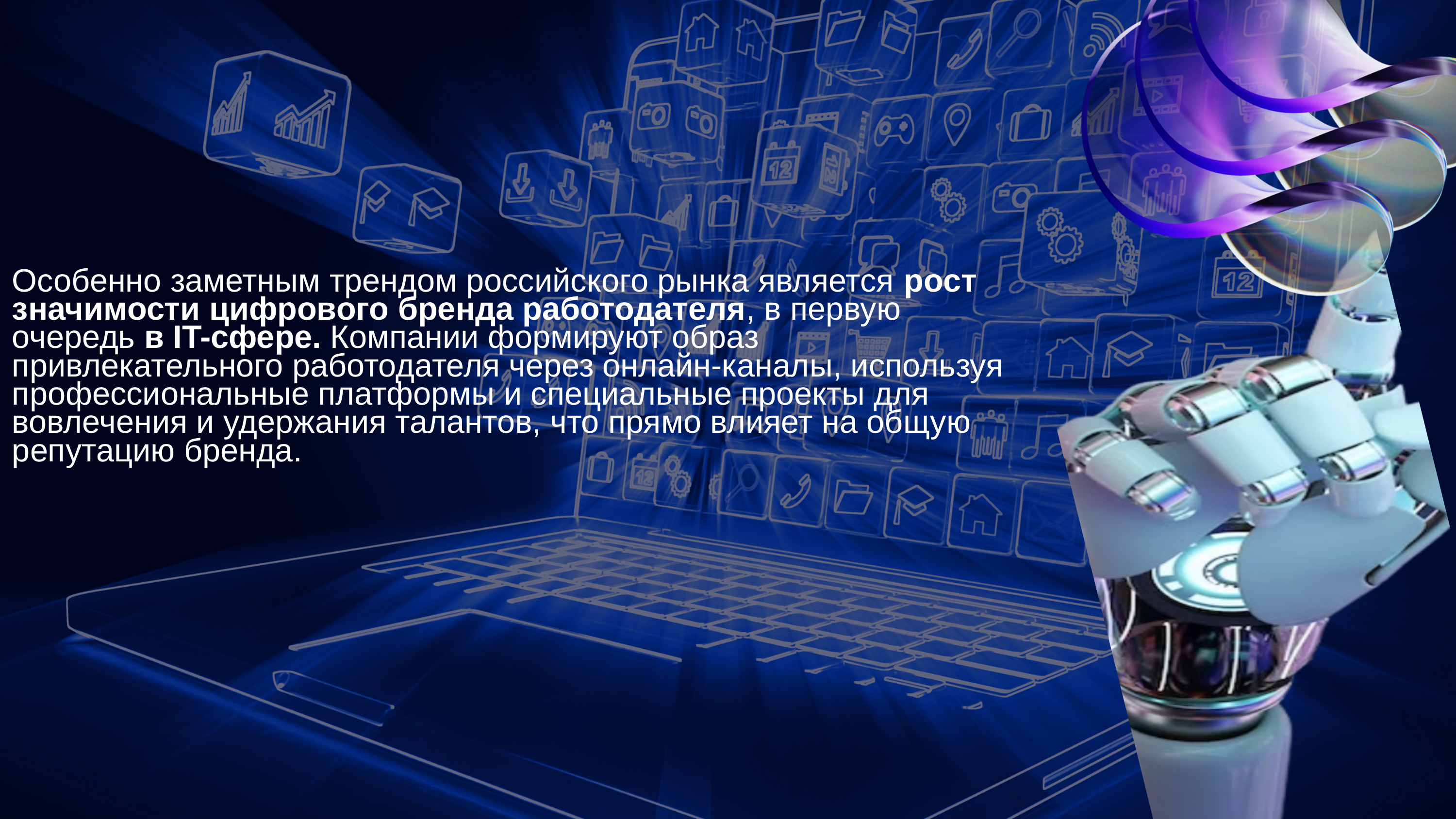

Особенно заметным трендом российского рынка является рост значимости цифрового бренда работодателя, в первую очередь в IT-сфере. Компании формируют образ привлекательного работодателя через онлайн-каналы, используя профессиональные платформы и специальные проекты для вовлечения и удержания талантов, что прямо влияет на общую репутацию бренда.